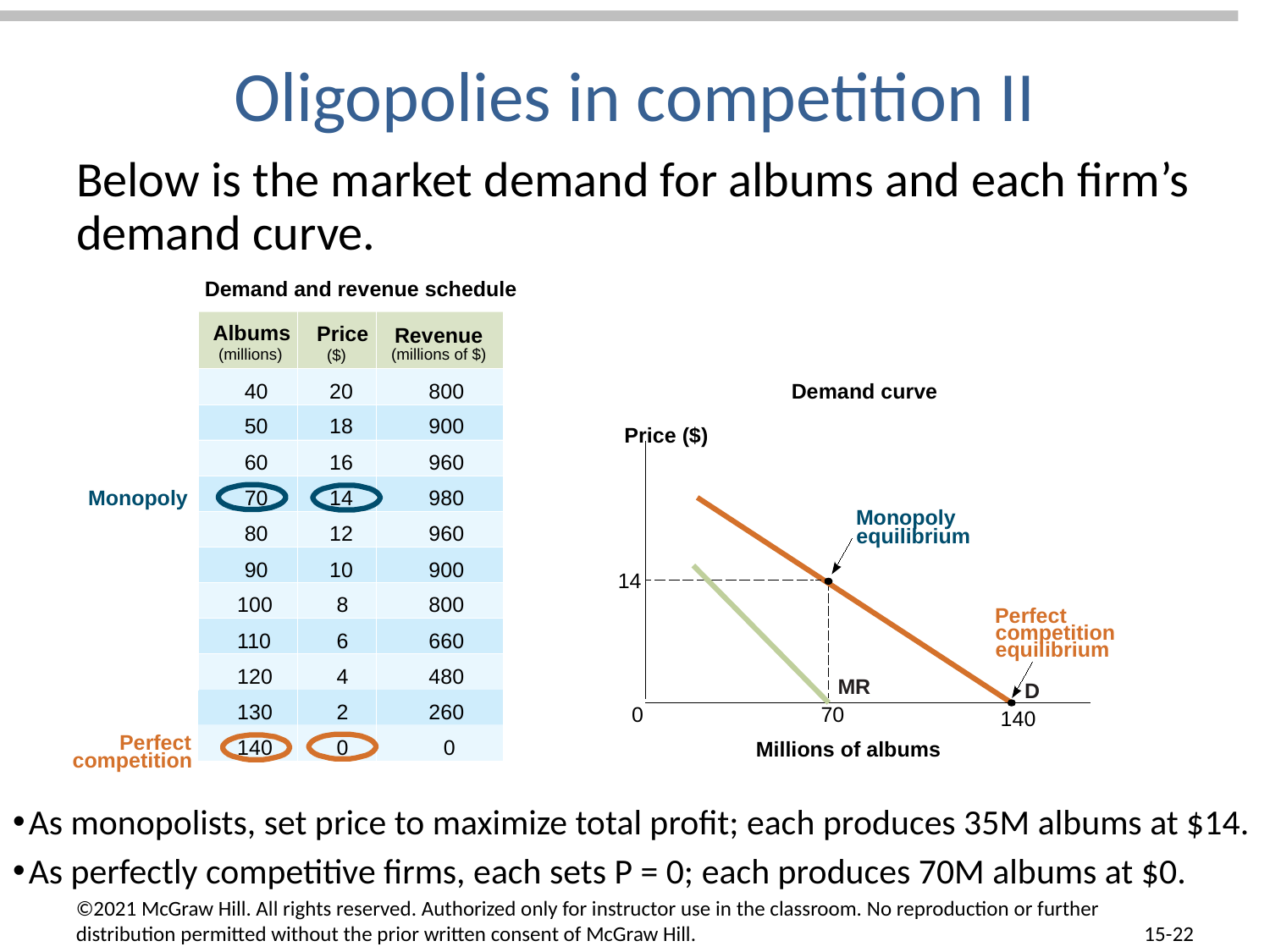

# Oligopolies in competition II
Below is the market demand for albums and each firm’s demand curve.
Demand and revenue schedule

Albums
Price
Revenue
(millions)
(millions of $)
($)

40
20
800
Demand curve

50
18
900
Price ($)

60
16
960

Monopoly

70
14
980

Monopoly

80
12
960
equilibrium

90
10
900

14

100
8
800

Perfect

competition
110
6
660

equilibrium

120
4
480

MR
D

130
2
260

0
70

140

Perfect
140

0
0

Millions of albums
competition
As monopolists, set price to maximize total profit; each produces 35M albums at $14.
As perfectly competitive firms, each sets P = 0; each produces 70M albums at $0.